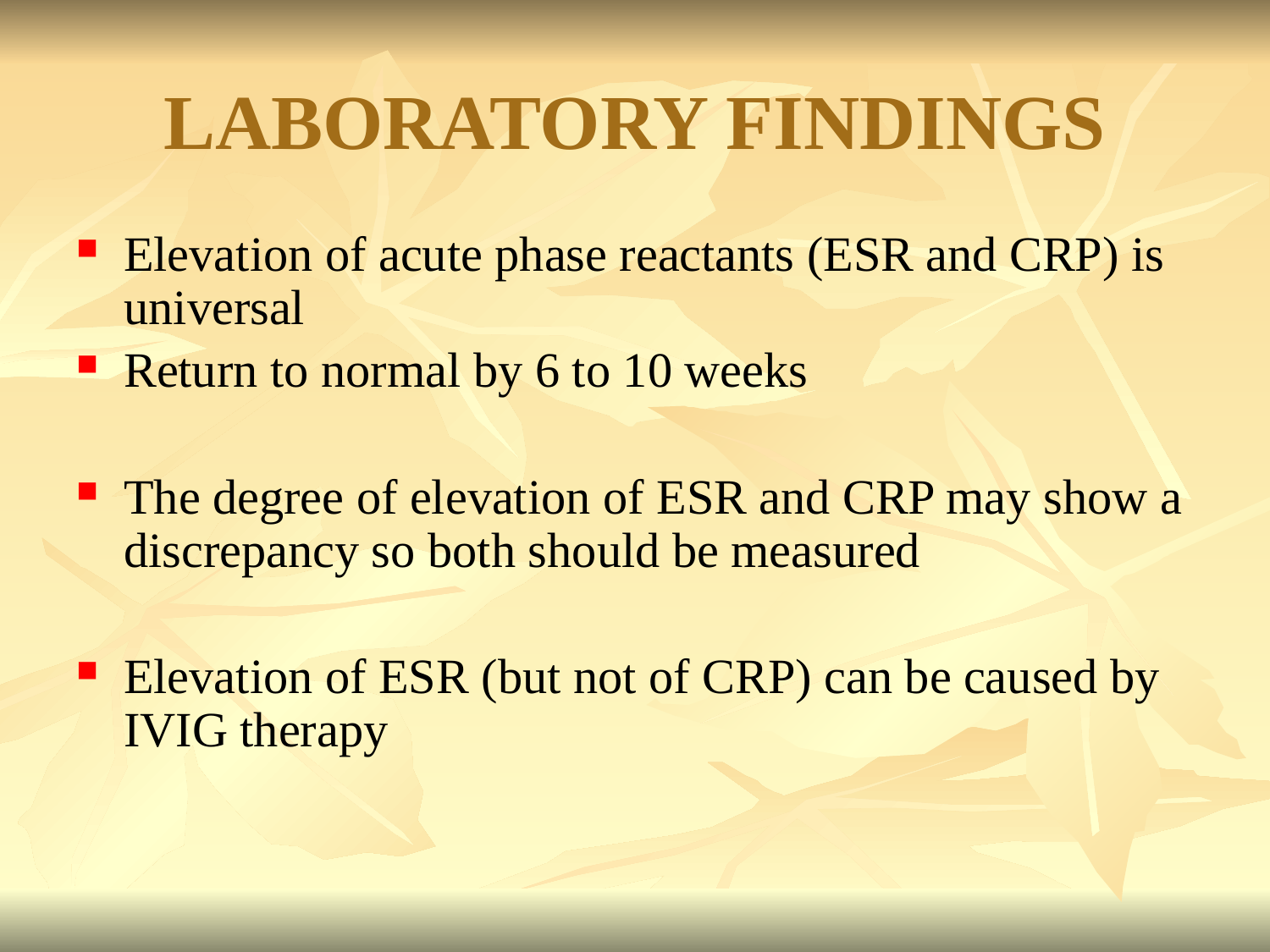

# LABORATORY FINDINGS
Elevation of acute phase reactants (ESR and CRP) is universal
Return to normal by 6 to 10 weeks

The degree of elevation of ESR and CRP may show a discrepancy so both should be measured

Elevation of ESR (but not of CRP) can be caused by IVIG therapy